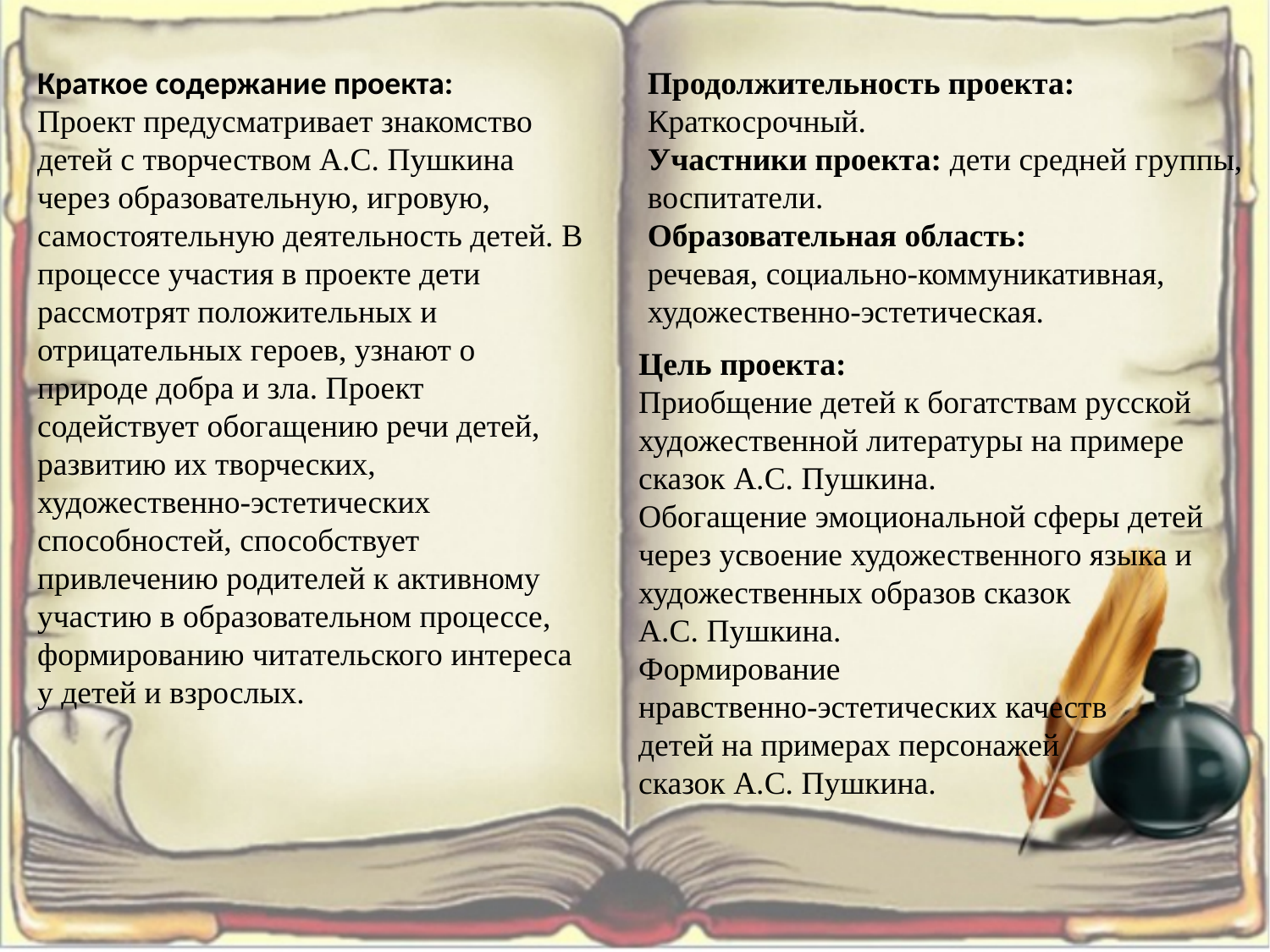

Краткое содержание проекта:
Проект предусматривает знакомство детей с творчеством А.С. Пушкина через образовательную, игровую, самостоятельную деятельность детей. В процессе участия в проекте дети рассмотрят положительных и отрицательных героев, узнают о природе добра и зла. Проект содействует обогащению речи детей, развитию их творческих, художественно-эстетических способностей, способствует привлечению родителей к активному участию в образовательном процессе, формированию читательского интереса у детей и взрослых.
Продолжительность проекта:
Краткосрочный.
Участники проекта: дети средней группы,  воспитатели.
Образовательная область:
речевая, социально-коммуникативная, художественно-эстетическая.

Цель проекта:
Приобщение детей к богатствам русской художественной литературы на примере сказок А.С. Пушкина.
Обогащение эмоциональной сферы детей через усвоение художественного языка и художественных образов сказок
А.С. Пушкина.
Формирование
нравственно-эстетических качеств
детей на примерах персонажей
сказок А.С. Пушкина.